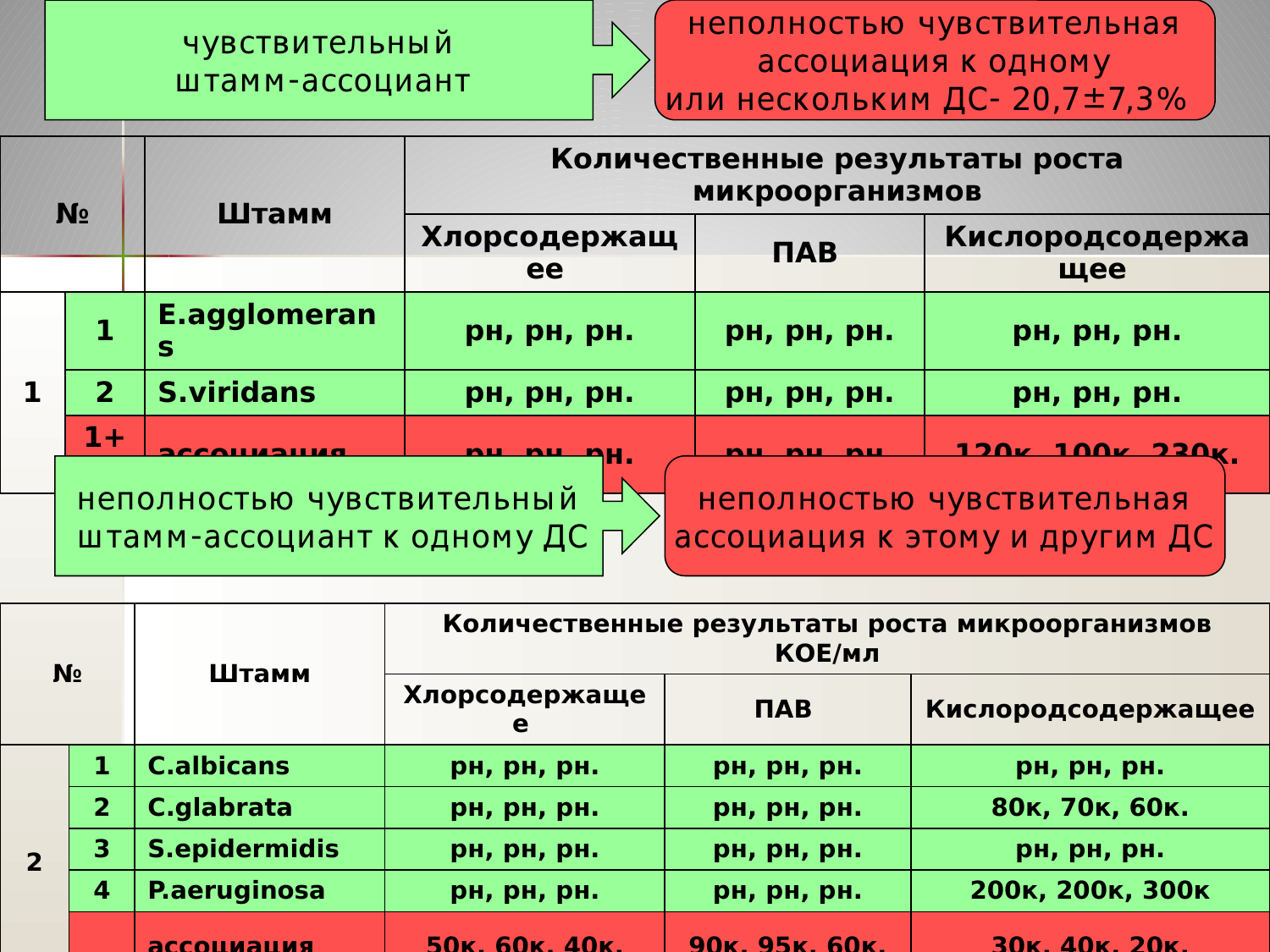

чувствительный
 штамм-ассоциант
неполностью чувствительная
ассоциация к одному
или нескольким ДС- 20,7±7,3%
| № |  | Штамм | Количественные результаты роста микроорганизмов |  |  |
| --- | --- | --- | --- | --- | --- |
|  |  |  | Хлорсодержащее | ПАВ | Кислородсодержащее |
| 1 | 1 | E.agglomerans | рн, рн, рн. | рн, рн, рн. | рн, рн, рн. |
|  | 2 | S.viridans | рн, рн, рн. | рн, рн, рн. | рн, рн, рн. |
|  | 1+2 | ассоциация | рн, рн, рн. | рн, рн, рн. | 120к, 100к, 230к. |

неполностью чувствительный
 штамм-ассоциант к одному ДС
неполностью чувствительная
ассоциация к этому и другим ДС
| № |  | Штамм | Количественные результаты роста микроорганизмов КОЕ/мл |  |  |
| --- | --- | --- | --- | --- | --- |
|  |  |  | Хлорсодержащее | ПАВ | Кислородсодержащее |
| 2 | 1 | C.albicans | рн, рн, рн. | рн, рн, рн. | рн, рн, рн. |
|  | 2 | C.glabrata | рн, рн, рн. | рн, рн, рн. | 80к, 70к, 60к. |
|  | 3 | S.epidermidis | рн, рн, рн. | рн, рн, рн. | рн, рн, рн. |
|  | 4 | P.aeruginosa | рн, рн, рн. | рн, рн, рн. | 200к, 200к, 300к |
|  |  | ассоциация | 50к, 60к, 40к. | 90к, 95к, 60к. | 30к, 40к, 20к. |
15